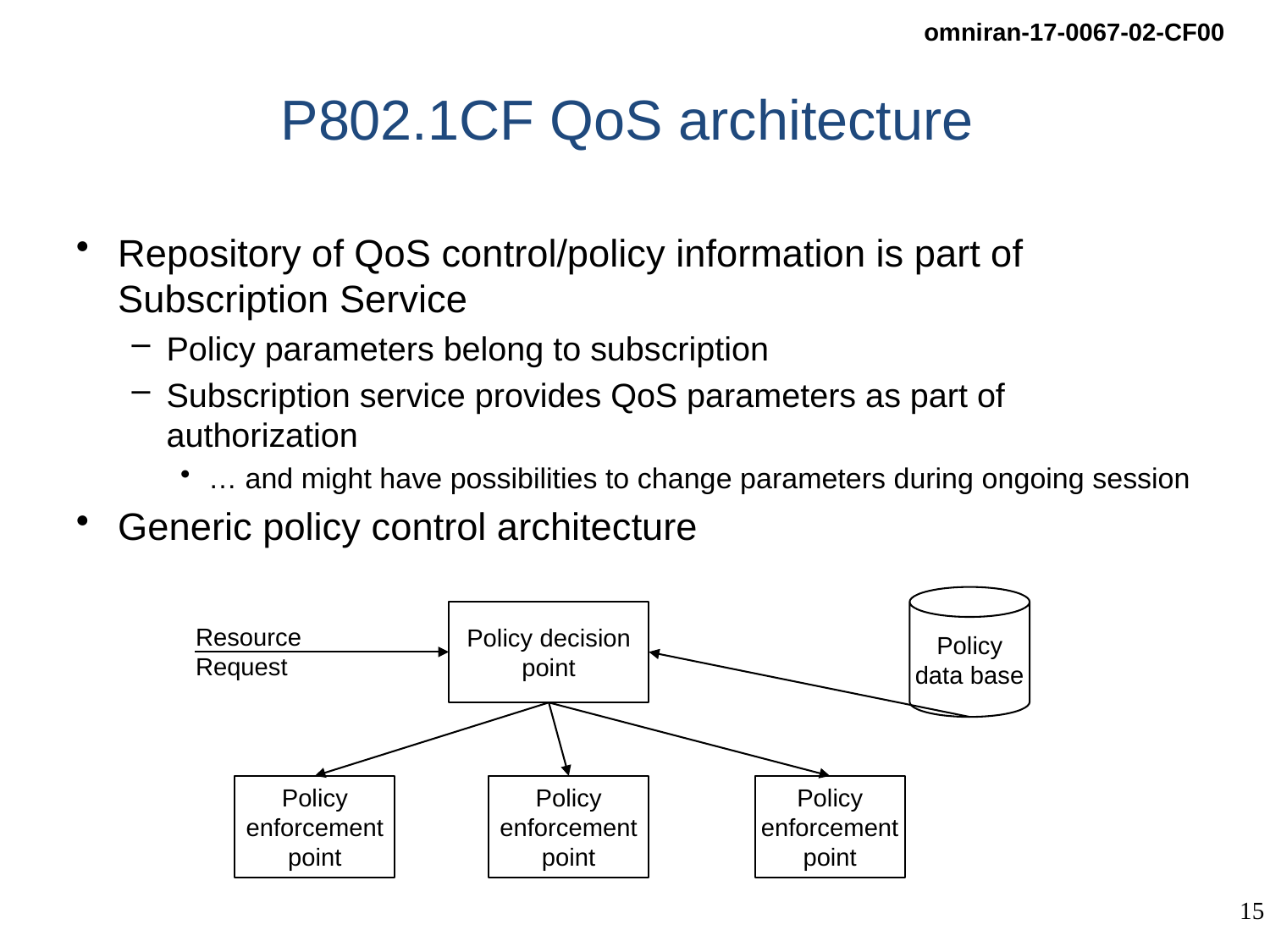

# P802.1CF QoS architecture
Repository of QoS control/policy information is part of Subscription Service
Policy parameters belong to subscription
Subscription service provides QoS parameters as part of authorization
… and might have possibilities to change parameters during ongoing session
Generic policy control architecture
Policy data base
Policy decision point
Resource
Request
Policy enforcement point
Policy enforcement
point
Policy enforcement point